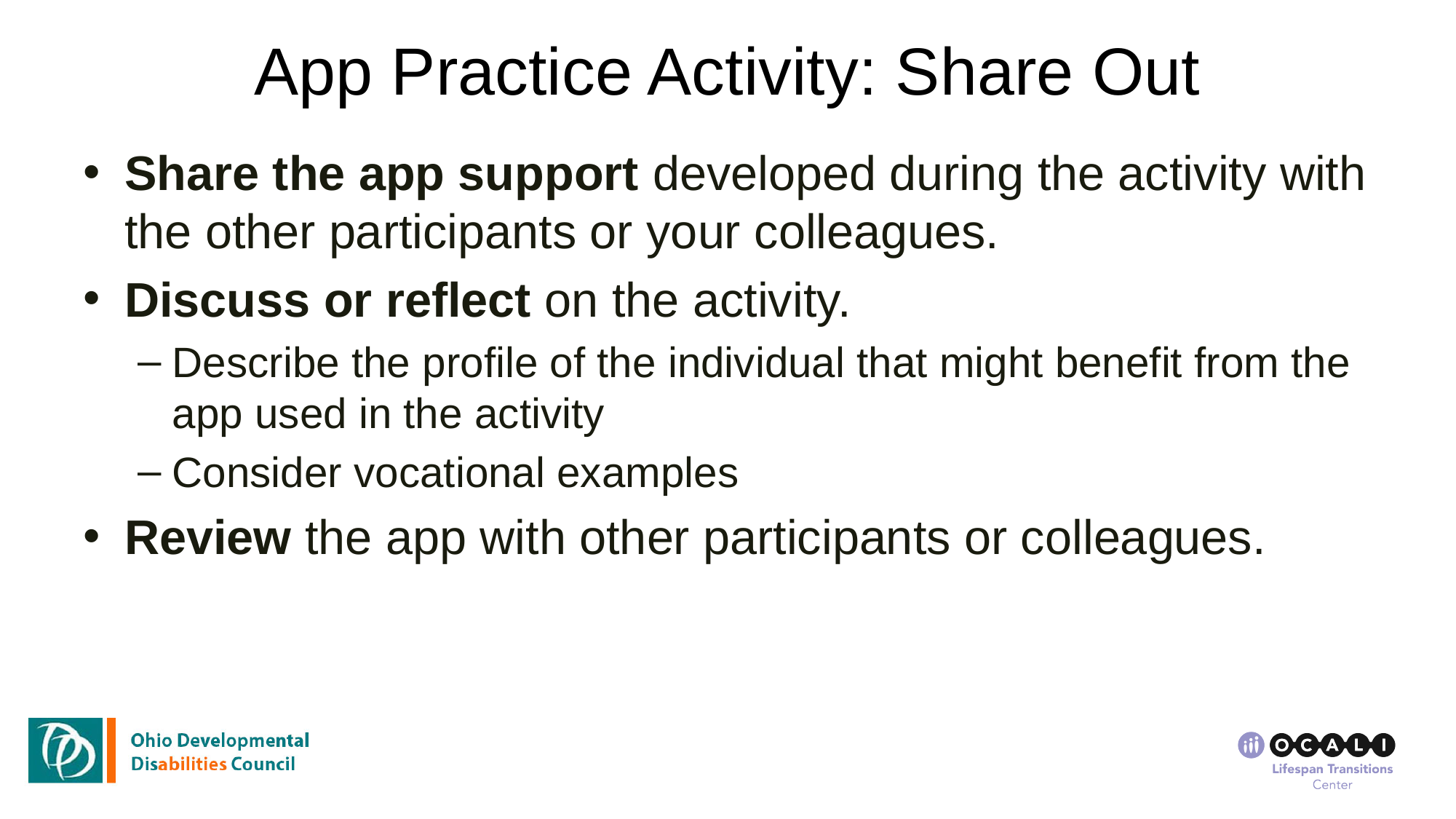

# App Practice Activity: Share Out
Share the app support developed during the activity with the other participants or your colleagues.
Discuss or reflect on the activity.
Describe the profile of the individual that might benefit from the app used in the activity
Consider vocational examples
Review the app with other participants or colleagues.